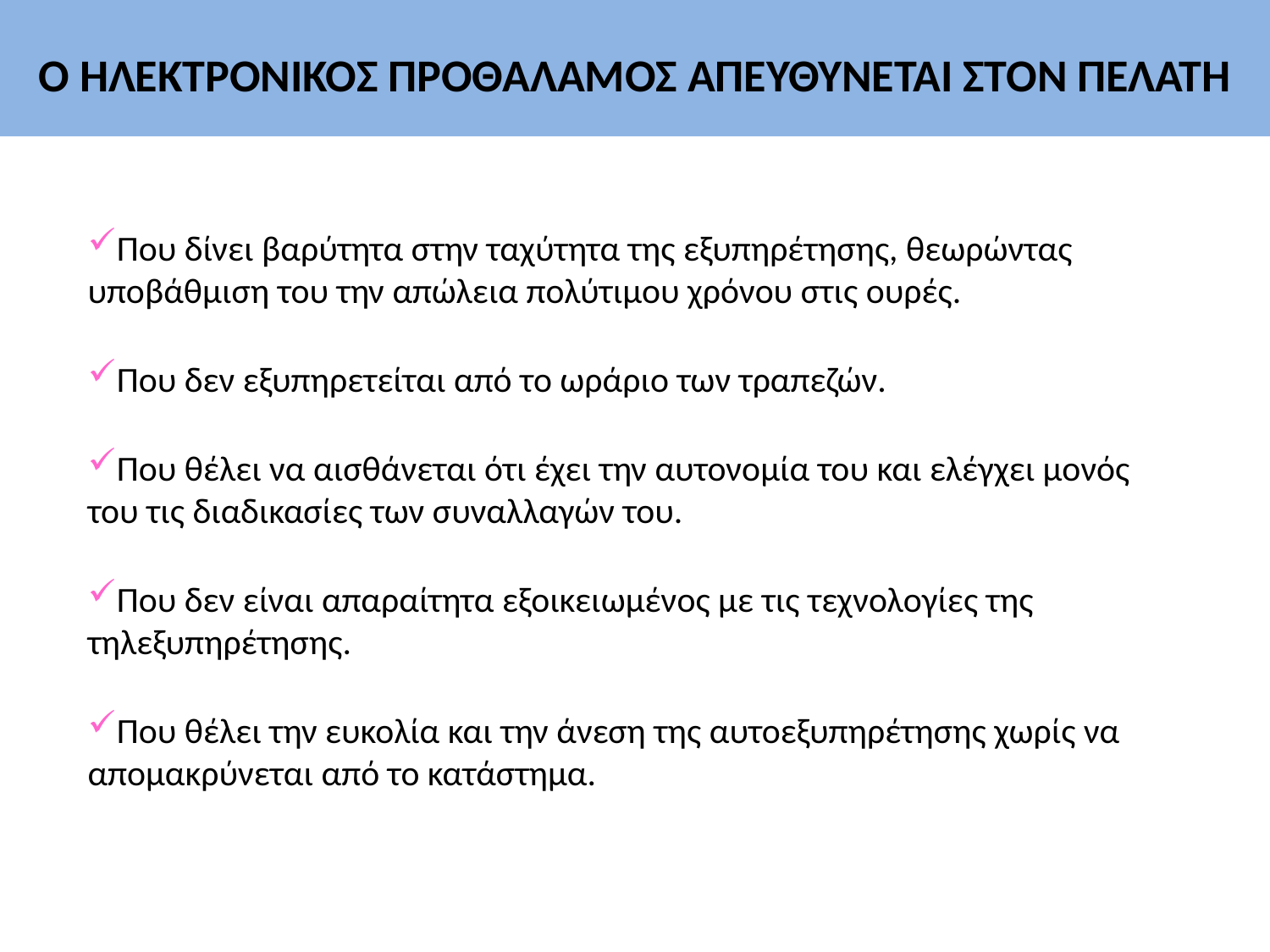

Ο ΗΛΕΚΤΡΟΝΙΚΟΣ ΠΡΟΘΑΛΑΜΟΣ ΑΠΕΥΘΥΝΕΤΑΙ ΣΤΟΝ ΠΕΛΑΤΗ

Που δίνει βαρύτητα στην ταχύτητα της εξυπηρέτησης, θεωρώντας υποβάθμιση του την απώλεια πολύτιμου χρόνου στις ουρές.

Που δεν εξυπηρετείται από το ωράριο των τραπεζών.

Που θέλει να αισθάνεται ότι έχει την αυτονομία του και ελέγχει μονός του τις διαδικασίες των συναλλαγών του.

Που δεν είναι απαραίτητα εξοικειωμένος με τις τεχνολογίες της τηλεξυπηρέτησης.

Που θέλει την ευκολία και την άνεση της αυτοεξυπηρέτησης χωρίς να απομακρύνεται από το κατάστημα.